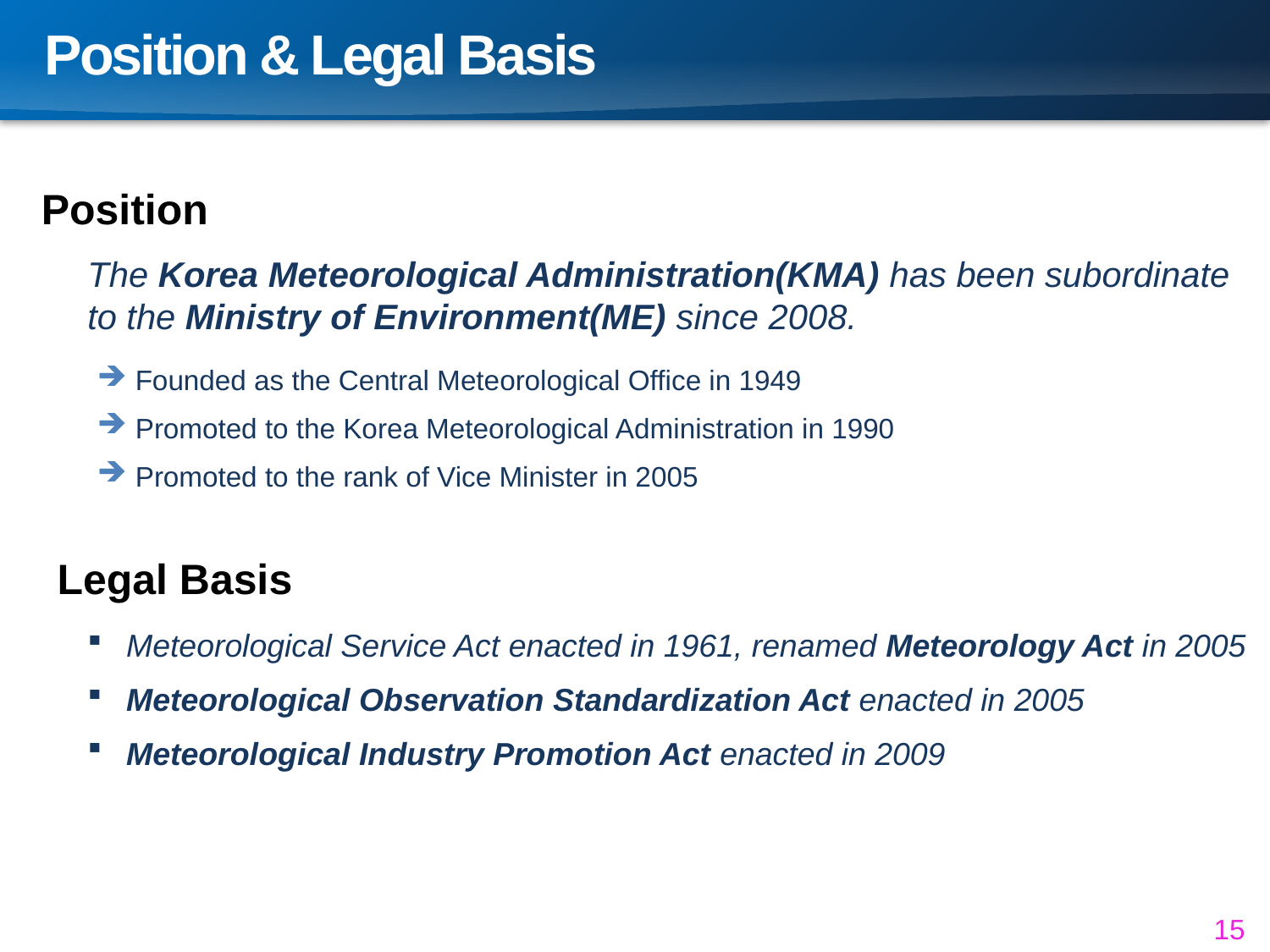

Position & Legal Basis
Position
The Korea Meteorological Administration(KMA) has been subordinate to the Ministry of Environment(ME) since 2008.
 Founded as the Central Meteorological Office in 1949
 Promoted to the Korea Meteorological Administration in 1990
 Promoted to the rank of Vice Minister in 2005
Legal Basis
 Meteorological Service Act enacted in 1961, renamed Meteorology Act in 2005
 Meteorological Observation Standardization Act enacted in 2005
 Meteorological Industry Promotion Act enacted in 2009
15